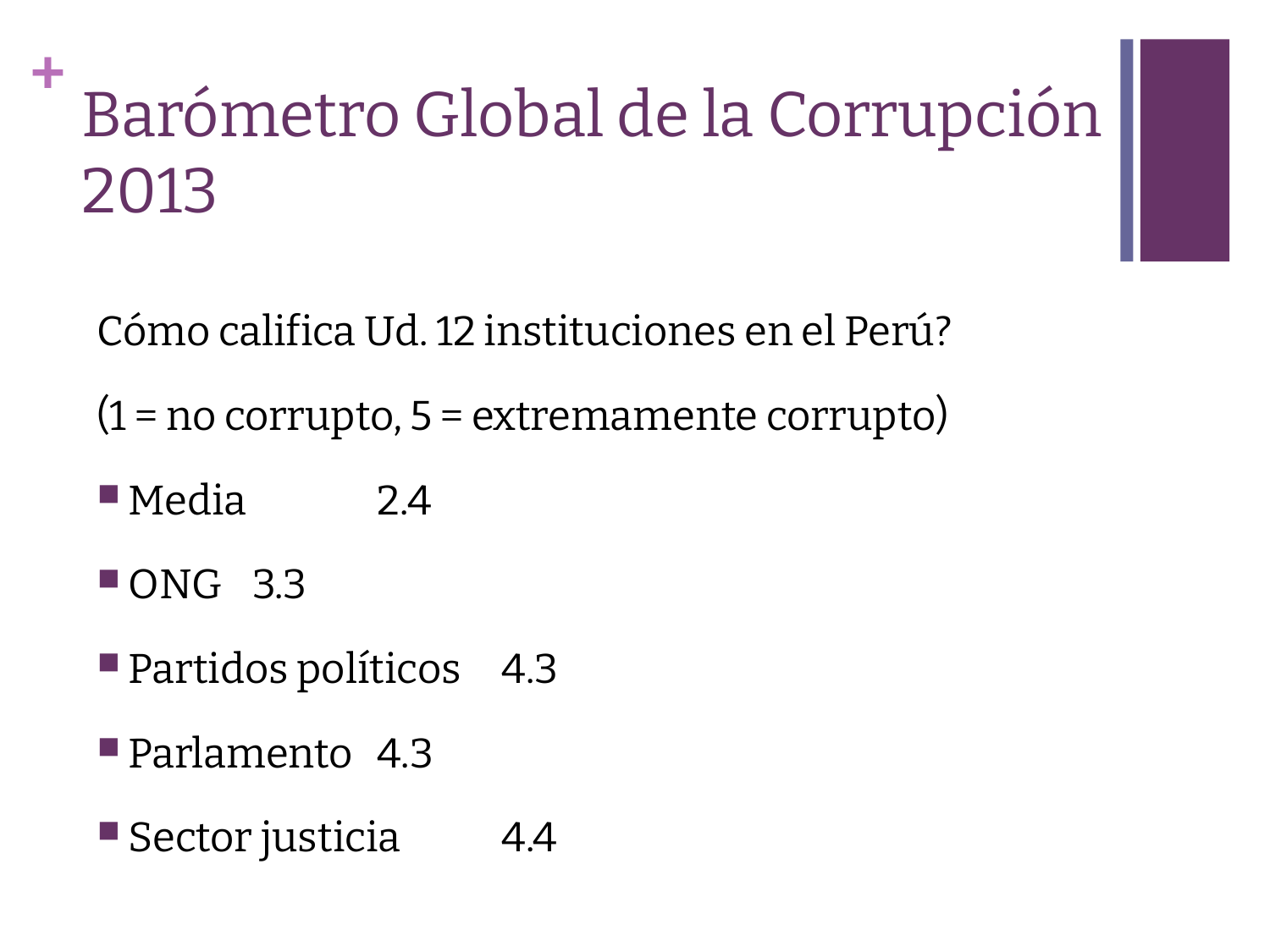

# Barómetro Global de la Corrupción 2013
Cómo califica Ud. 12 instituciones en el Perú?
(1 = no corrupto, 5 = extremamente corrupto)
Media 		2.4
ONG 		3.3
Partidos políticos 	4.3
Parlamento		4.3
Sector justicia  	4.4